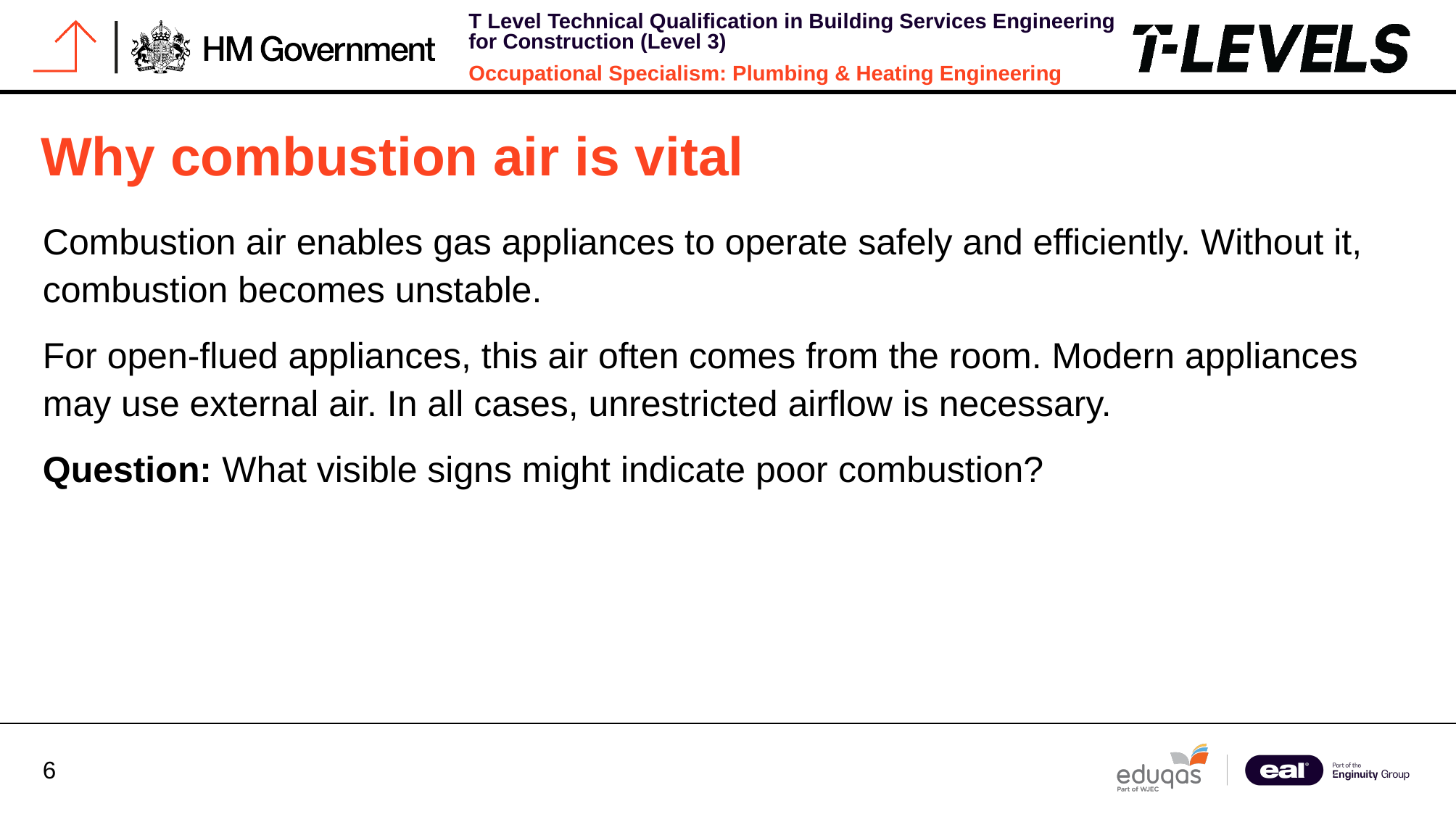

# Why combustion air is vital
Combustion air enables gas appliances to operate safely and efficiently. Without it, combustion becomes unstable.
For open-flued appliances, this air often comes from the room. Modern appliances may use external air. In all cases, unrestricted airflow is necessary.
Question: What visible signs might indicate poor combustion?